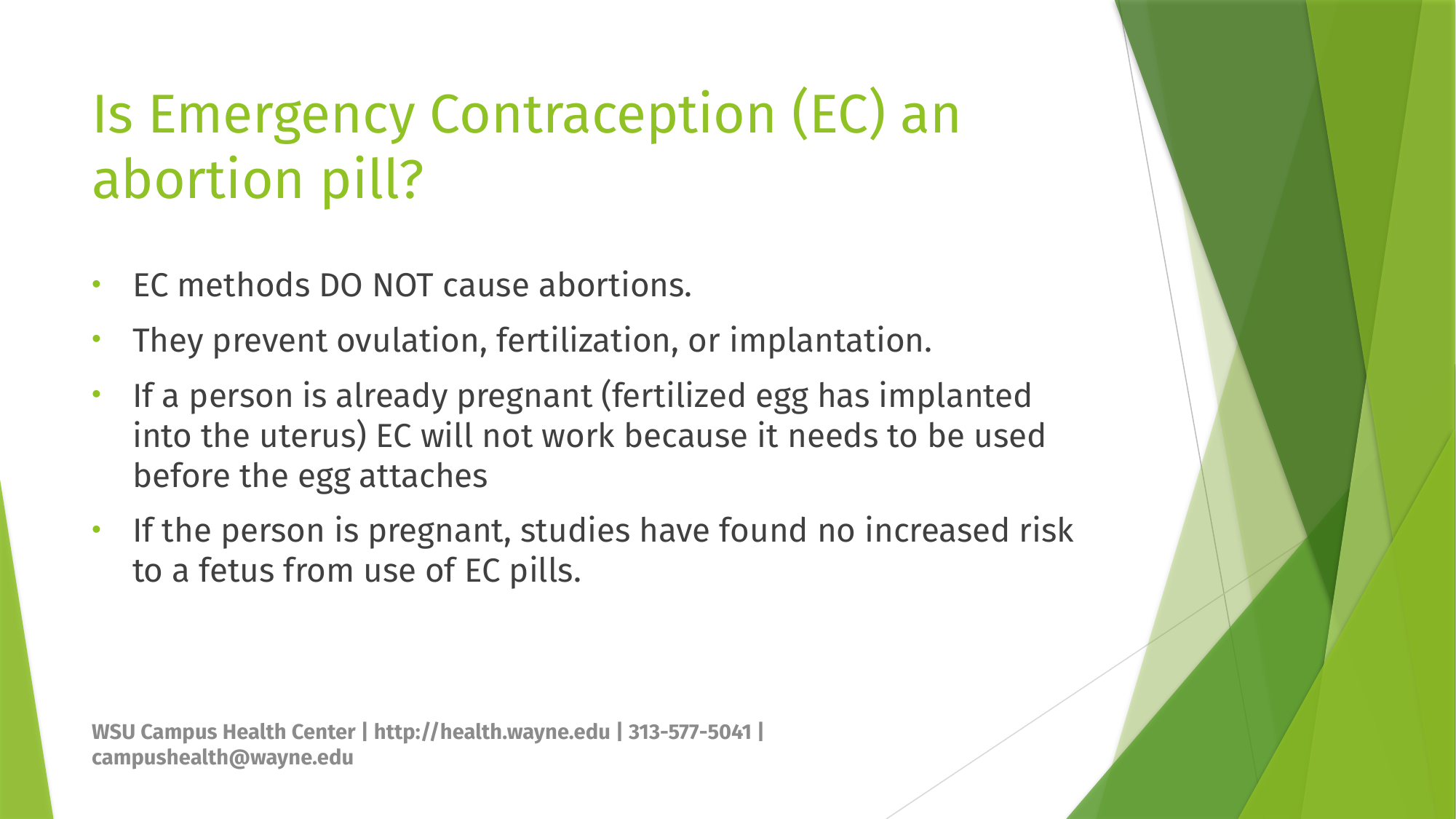

# Is Emergency Contraception (EC) an abortion pill?
EC methods DO NOT cause abortions.
They prevent ovulation, fertilization, or implantation.
If a person is already pregnant (fertilized egg has implanted into the uterus) EC will not work because it needs to be used before the egg attaches
If the person is pregnant, studies have found no increased risk to a fetus from use of EC pills.
WSU Campus Health Center | http://health.wayne.edu | 313-577-5041 | campushealth@wayne.edu